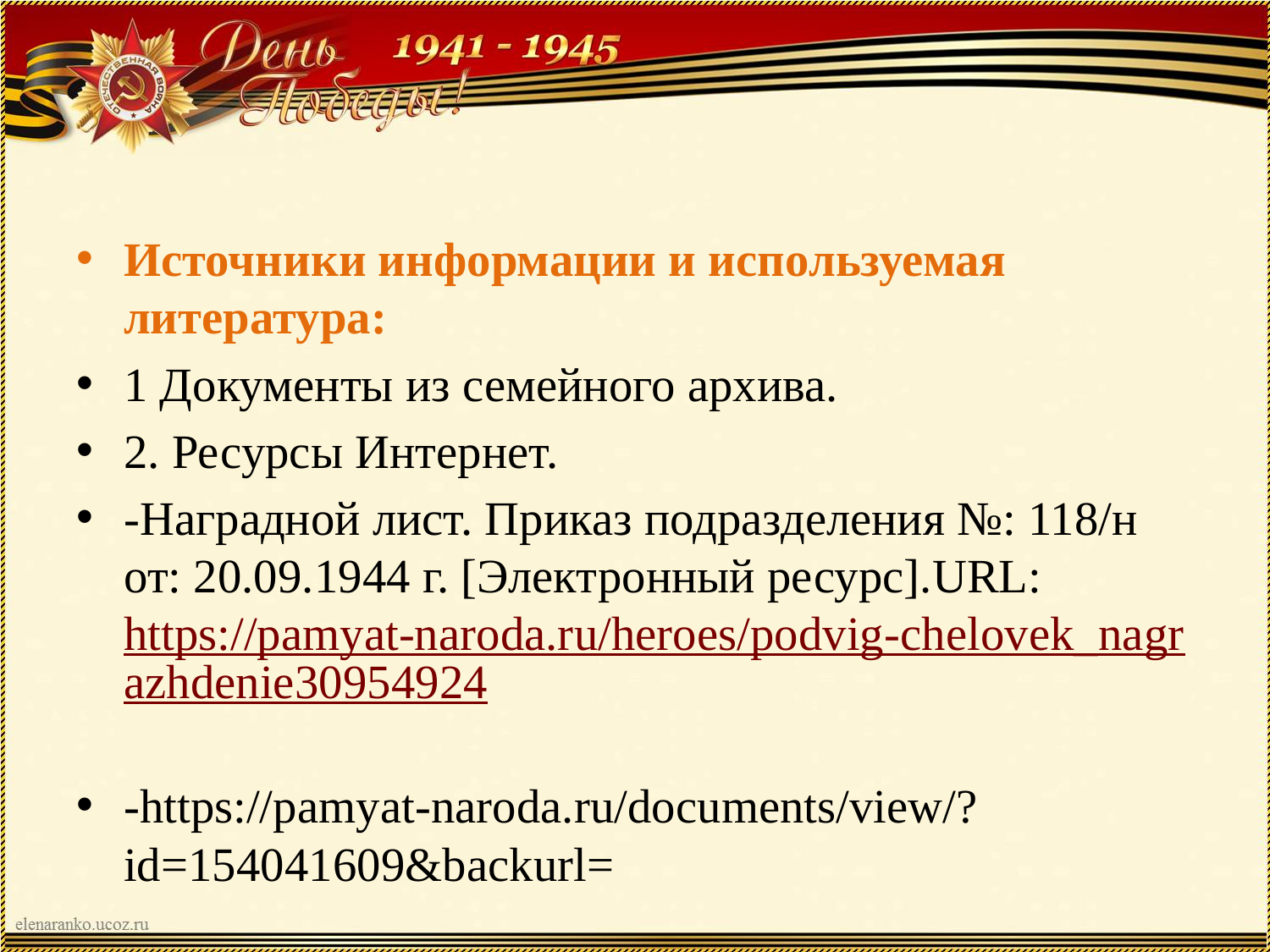

#
Источники информации и используемая литература:
1 Документы из семейного архива.
2. Ресурсы Интернет.
-Наградной лист. Приказ подразделения №: 118/н от: 20.09.1944 г. [Электронный ресурс].URL: https://pamyat-naroda.ru/heroes/podvig-chelovek_nagrazhdenie30954924
-https://pamyat-naroda.ru/documents/view/?id=154041609&backurl=